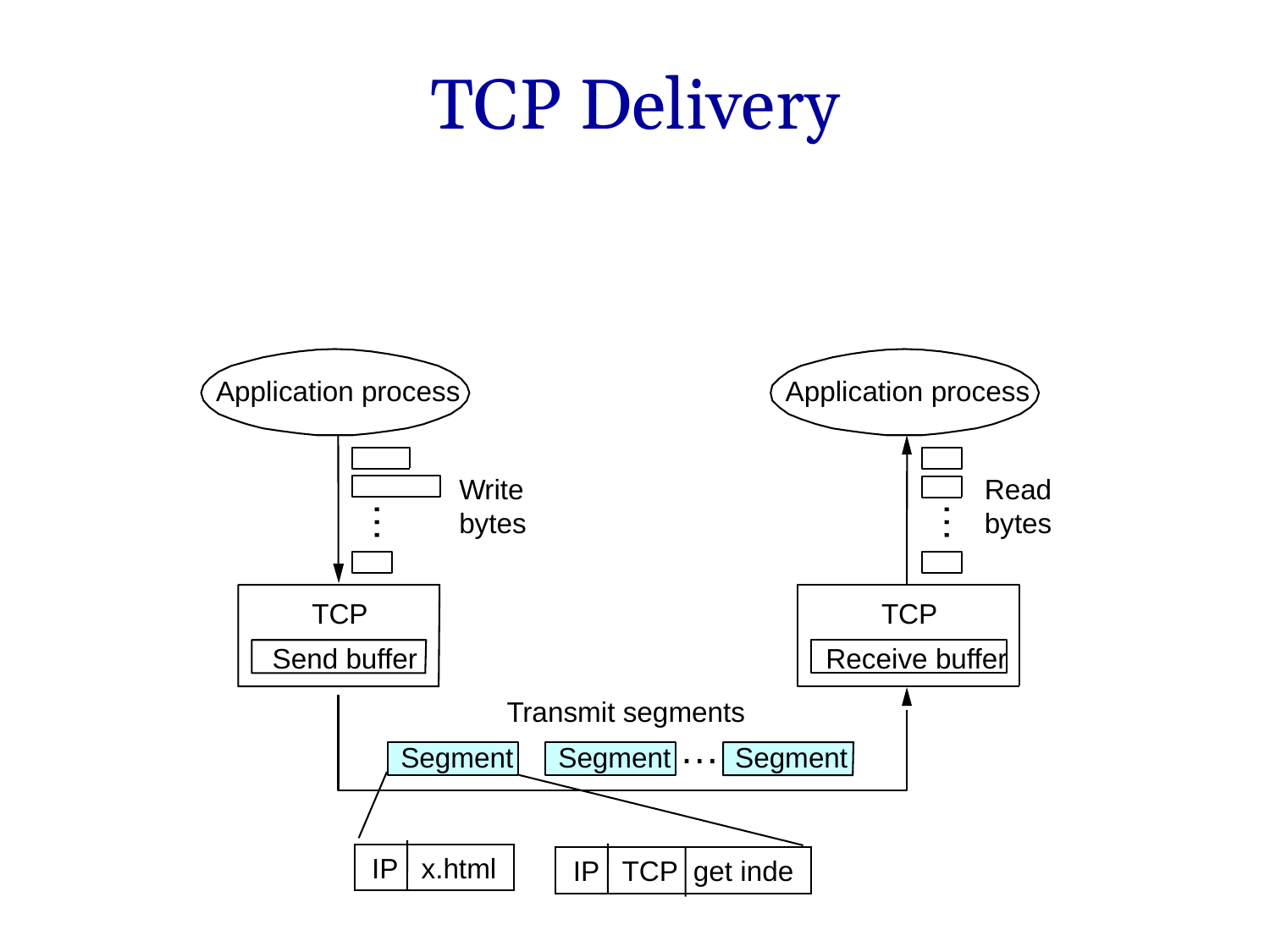

# TCP Delivery

Application process
Application process

W
rite
Read

…
…
bytes
bytes

TCP
TCP

Send buffer
Receive buffer

Transmit segments
…
Segment
Segment
Segment

IP   x.html

IP   TCP  get inde